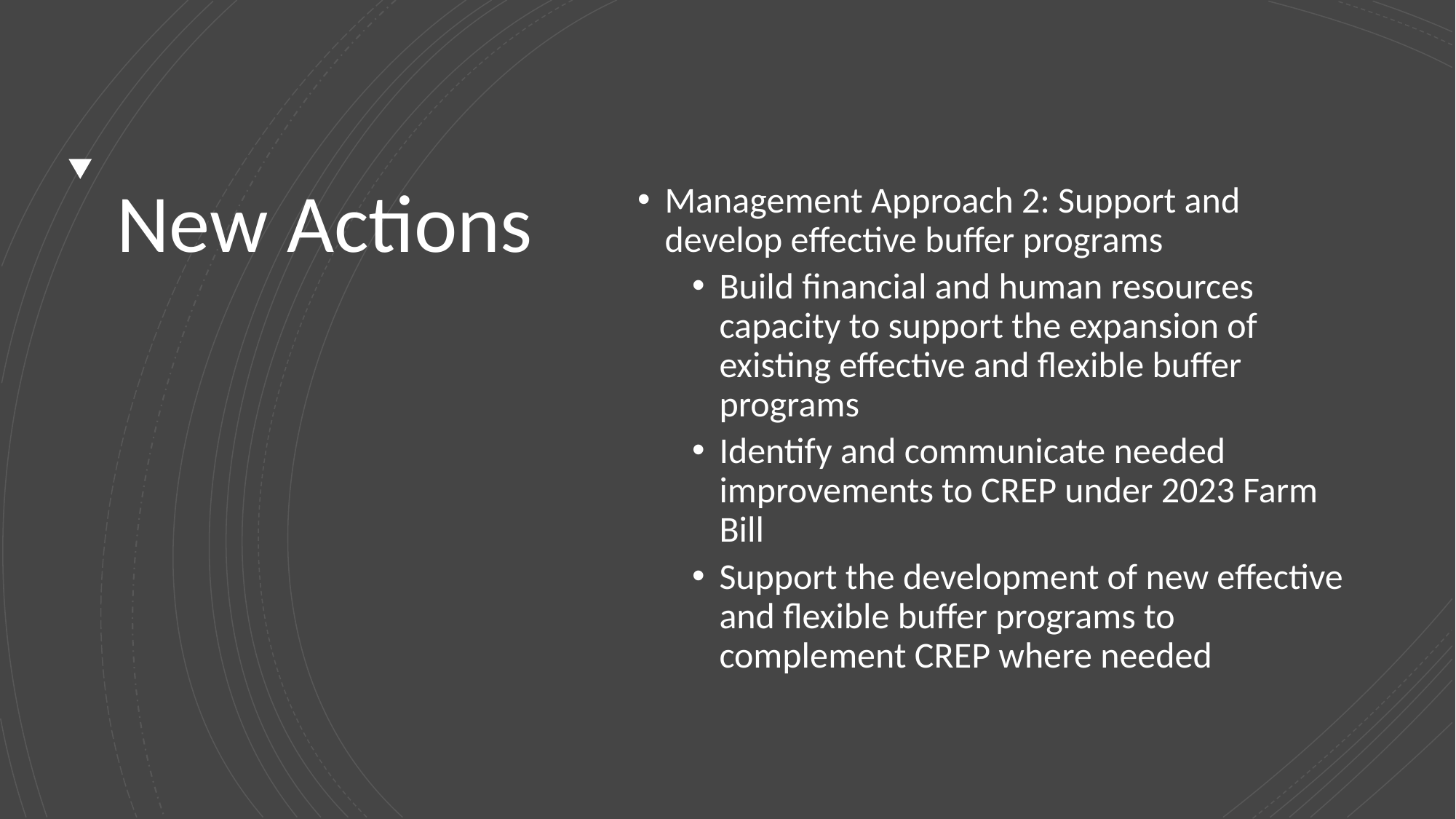

# New Actions
Management Approach 2: Support and develop effective buffer programs
Build financial and human resources capacity to support the expansion of existing effective and flexible buffer programs
Identify and communicate needed improvements to CREP under 2023 Farm Bill
Support the development of new effective and flexible buffer programs to complement CREP where needed